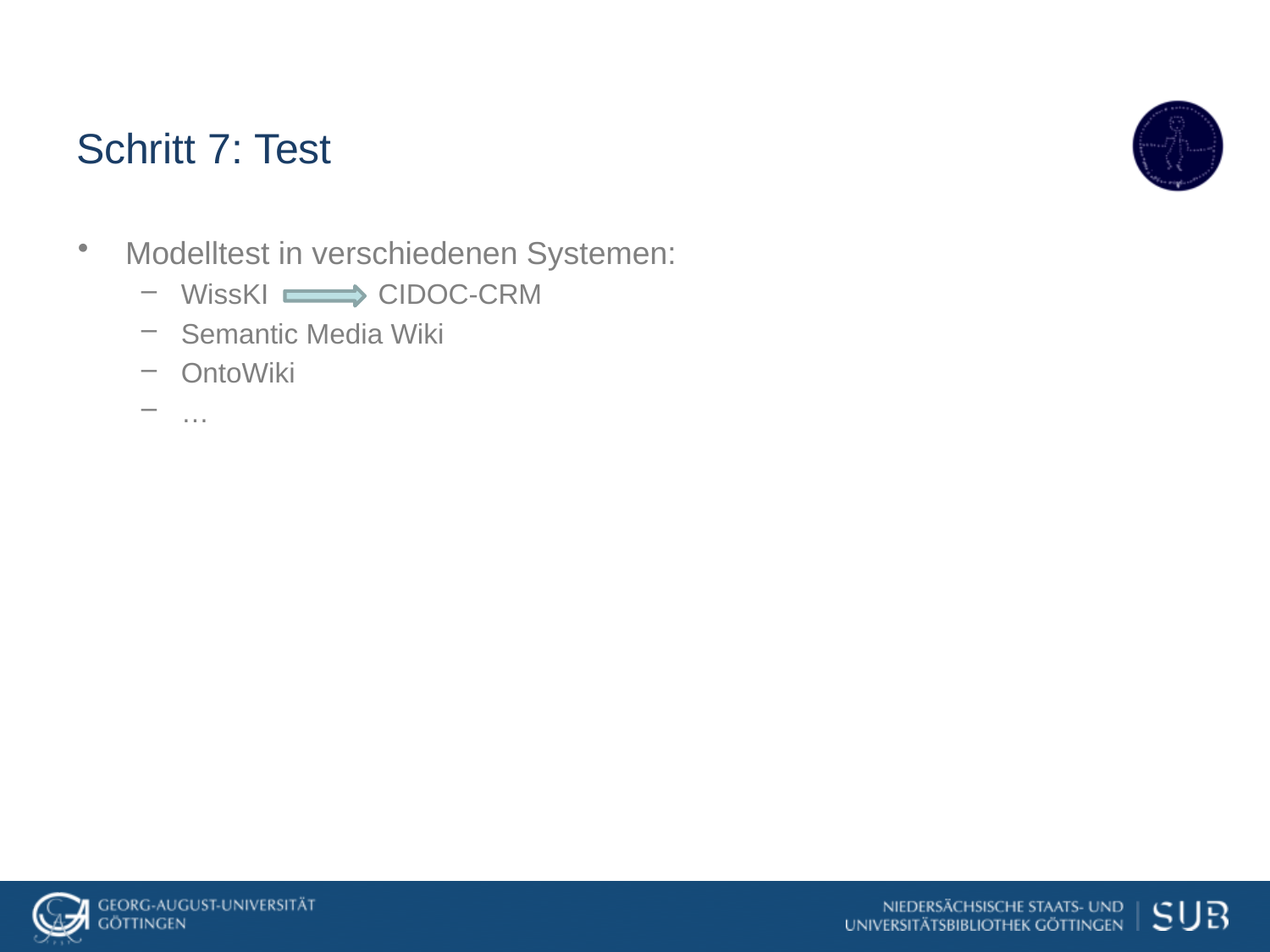

# Schritt 7: Test
Modelltest in verschiedenen Systemen:
WissKI              CIDOC-CRM
Semantic Media Wiki
OntoWiki
…